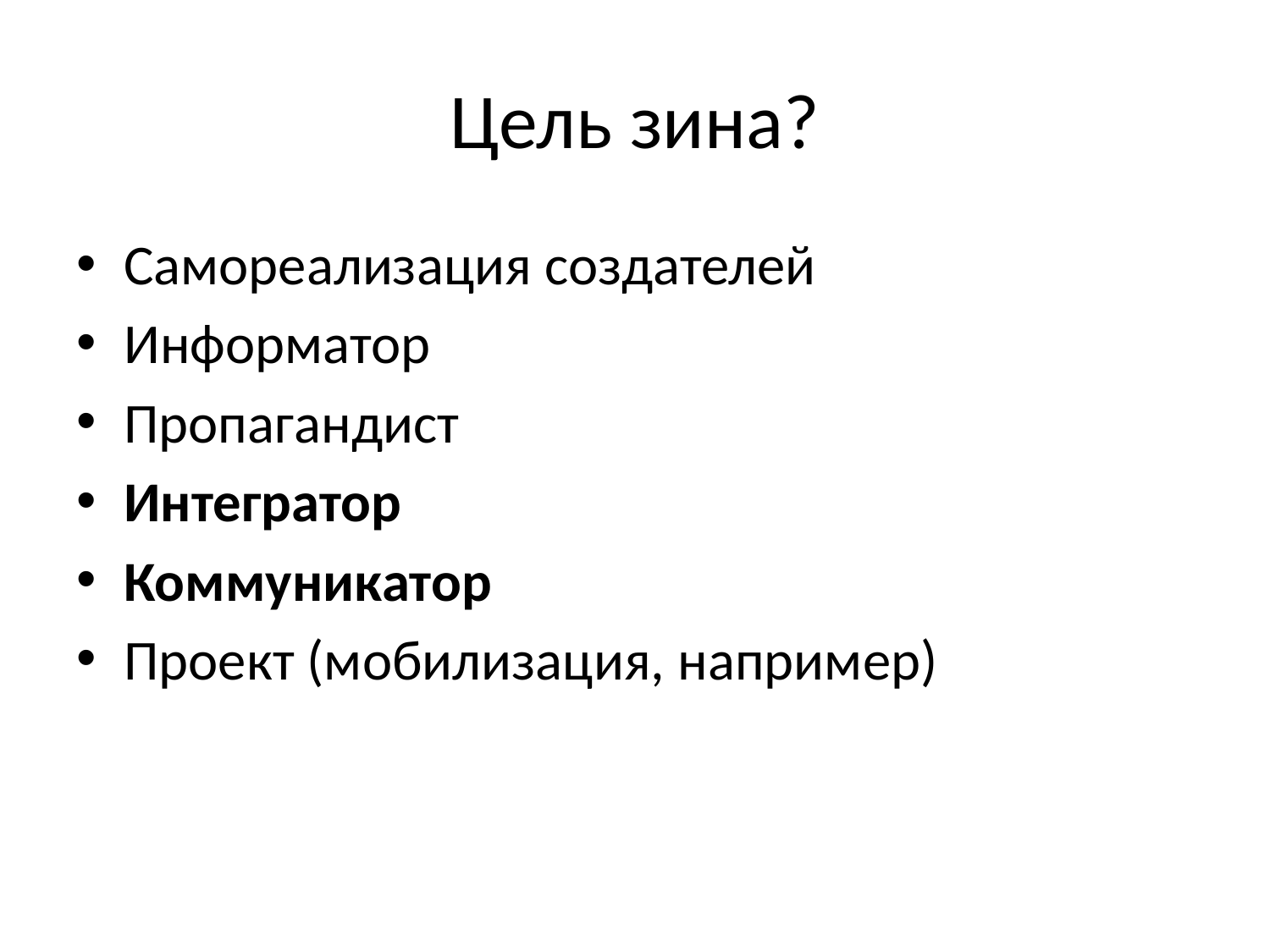

# Цель зина?
Самореализация создателей
Информатор
Пропагандист
Интегратор
Коммуникатор
Проект (мобилизация, например)